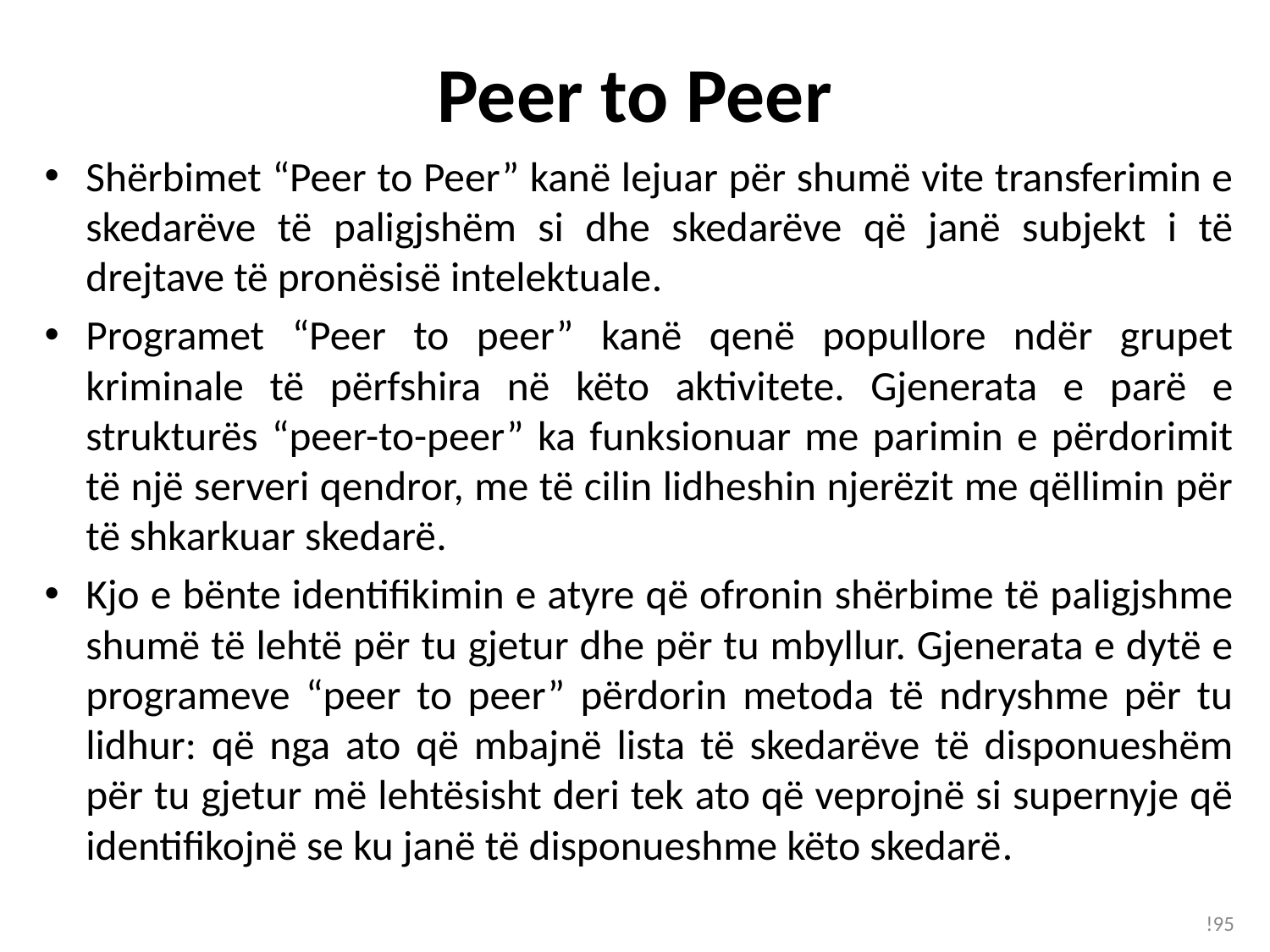

# Peer to Peer
Shërbimet “Peer to Peer” kanë lejuar për shumë vite transferimin e skedarëve të paligjshëm si dhe skedarëve që janë subjekt i të drejtave të pronësisë intelektuale.
Programet “Peer to peer” kanë qenë popullore ndër grupet kriminale të përfshira në këto aktivitete. Gjenerata e parë e strukturës “peer-to-peer” ka funksionuar me parimin e përdorimit të një serveri qendror, me të cilin lidheshin njerëzit me qëllimin për të shkarkuar skedarë.
Kjo e bënte identifikimin e atyre që ofronin shërbime të paligjshme shumë të lehtë për tu gjetur dhe për tu mbyllur. Gjenerata e dytë e programeve “peer to peer” përdorin metoda të ndryshme për tu lidhur: që nga ato që mbajnë lista të skedarëve të disponueshëm për tu gjetur më lehtësisht deri tek ato që veprojnë si supernyje që identifikojnë se ku janë të disponueshme këto skedarë.

!95